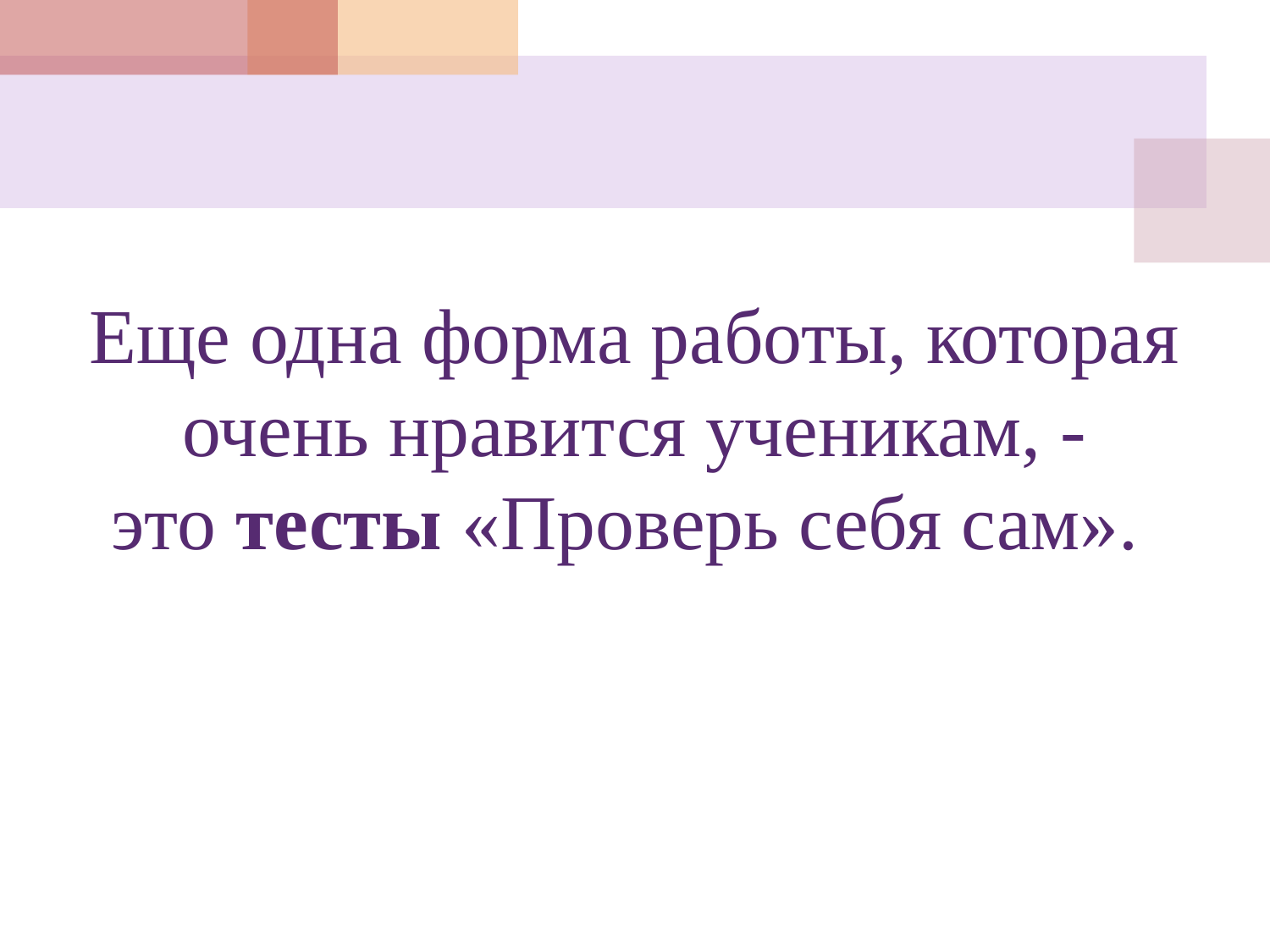

# Еще одна форма работы, которая очень нравится ученикам, - это тесты «Проверь себя сам».